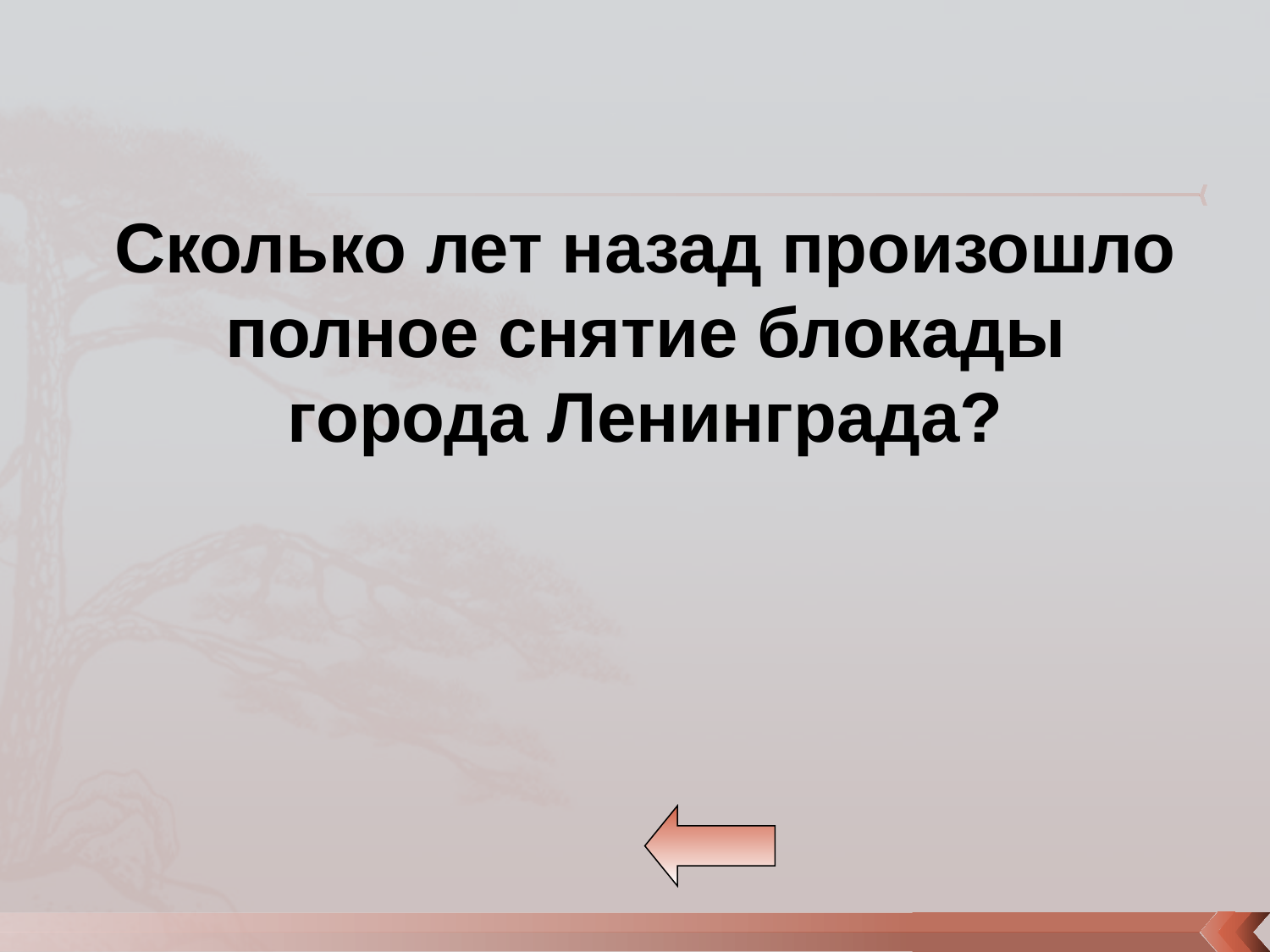

Сколько лет назад произошло полное снятие блокады города Ленинграда?